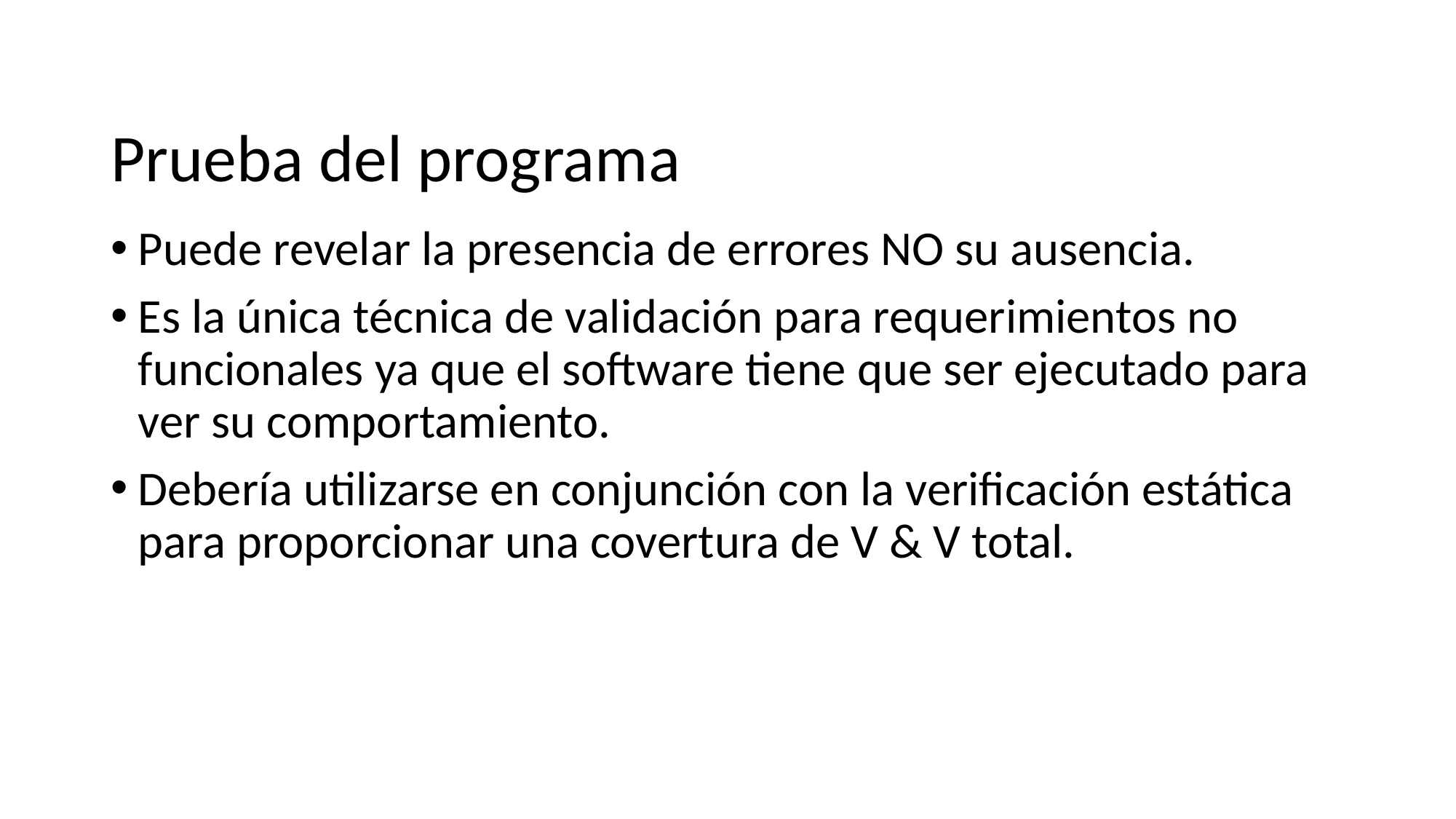

# Prueba del programa
Puede revelar la presencia de errores NO su ausencia.
Es la única técnica de validación para requerimientos no funcionales ya que el software tiene que ser ejecutado para ver su comportamiento.
Debería utilizarse en conjunción con la verificación estática para proporcionar una covertura de V & V total.